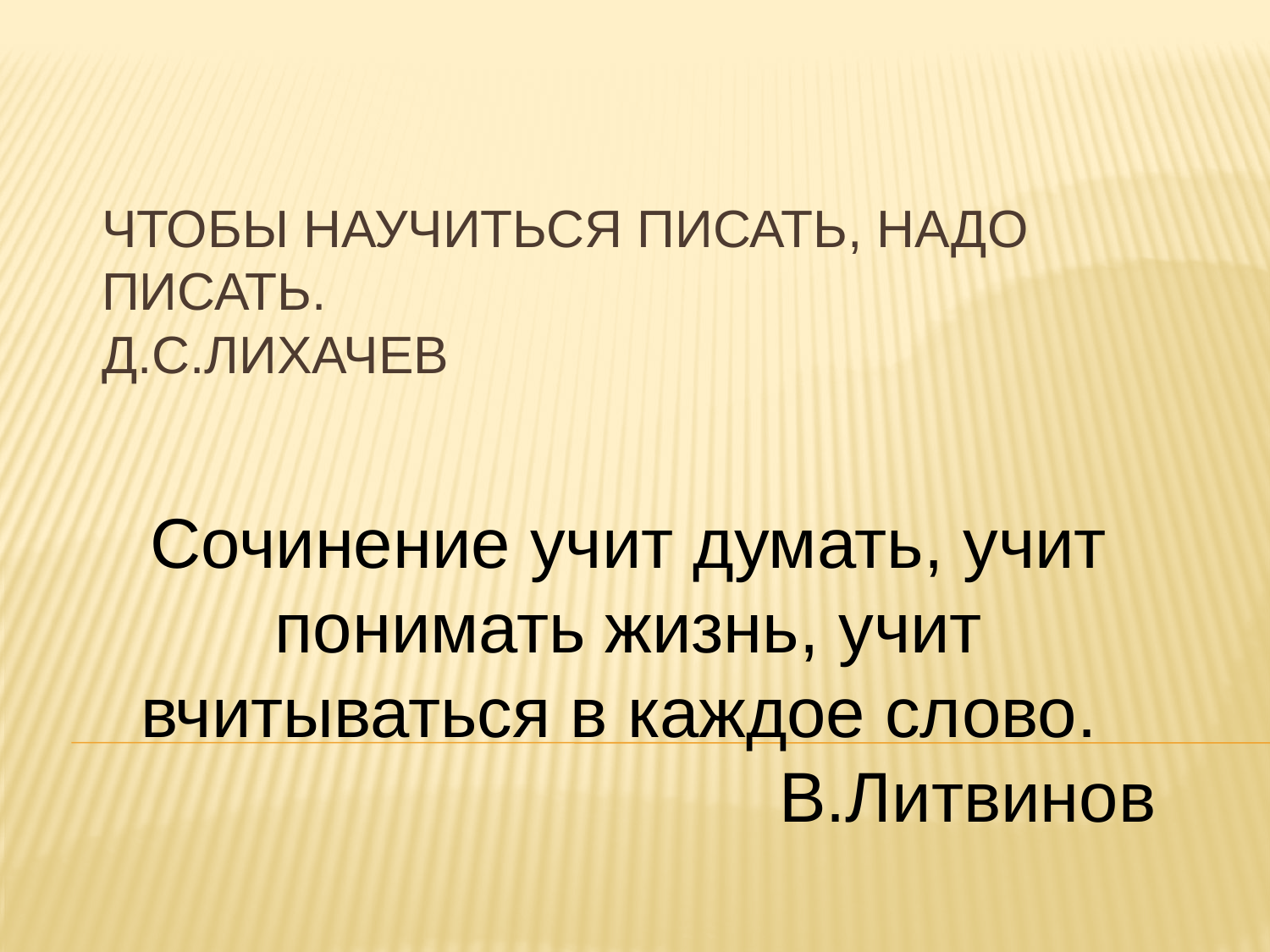

# Чтобы научиться писать, надо писать. Д.С.Лихачев
Сочинение учит думать, учит понимать жизнь, учит вчитываться в каждое слово.
В.Литвинов